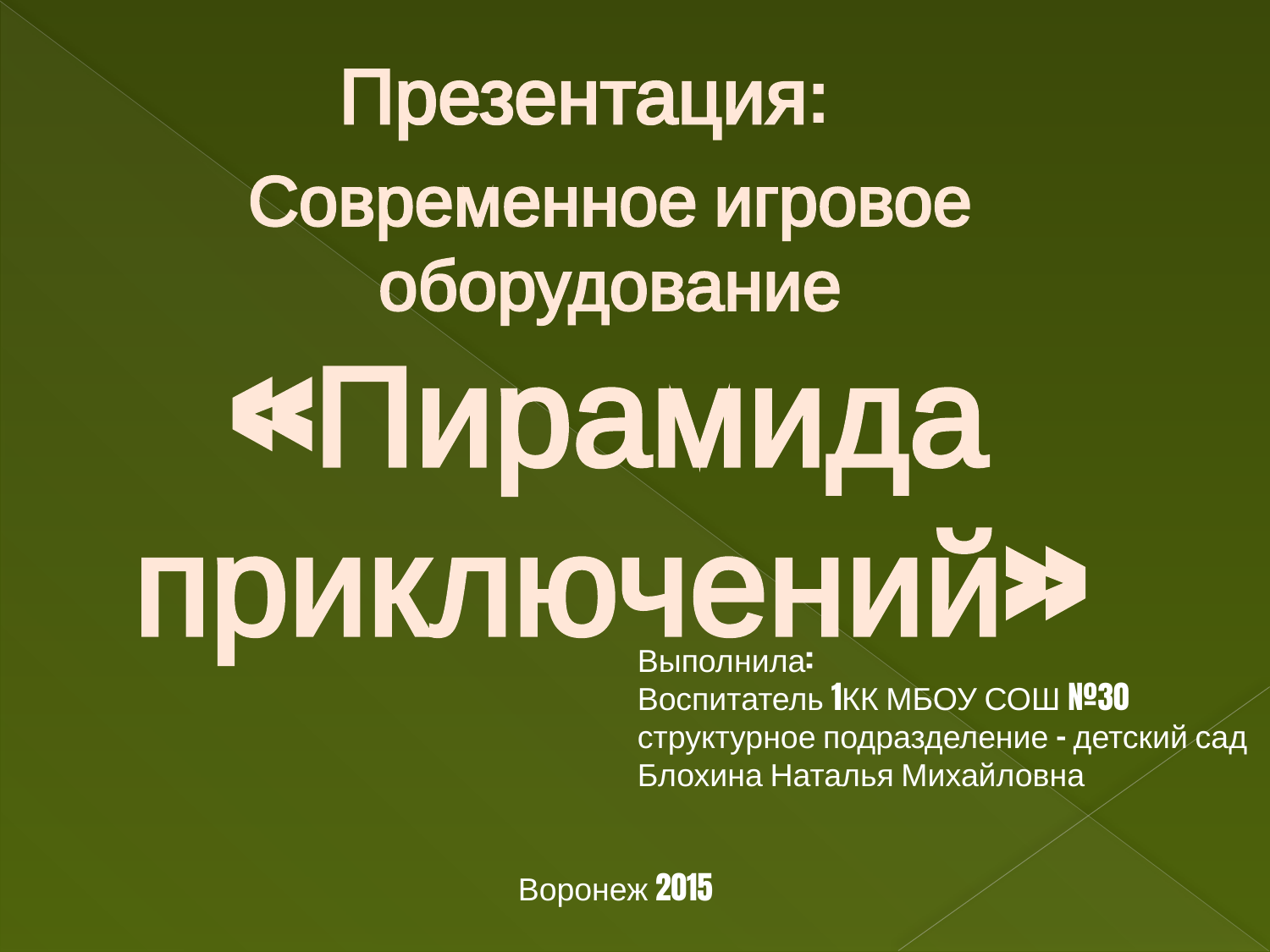

Презентация:

Современное игровое оборудование «Пирамида приключений»
Выполнила:
Воспитатель 1КК МБОУ СОШ №30 структурное подразделение - детский сад
Блохина Наталья Михайловна
Воронеж 2015